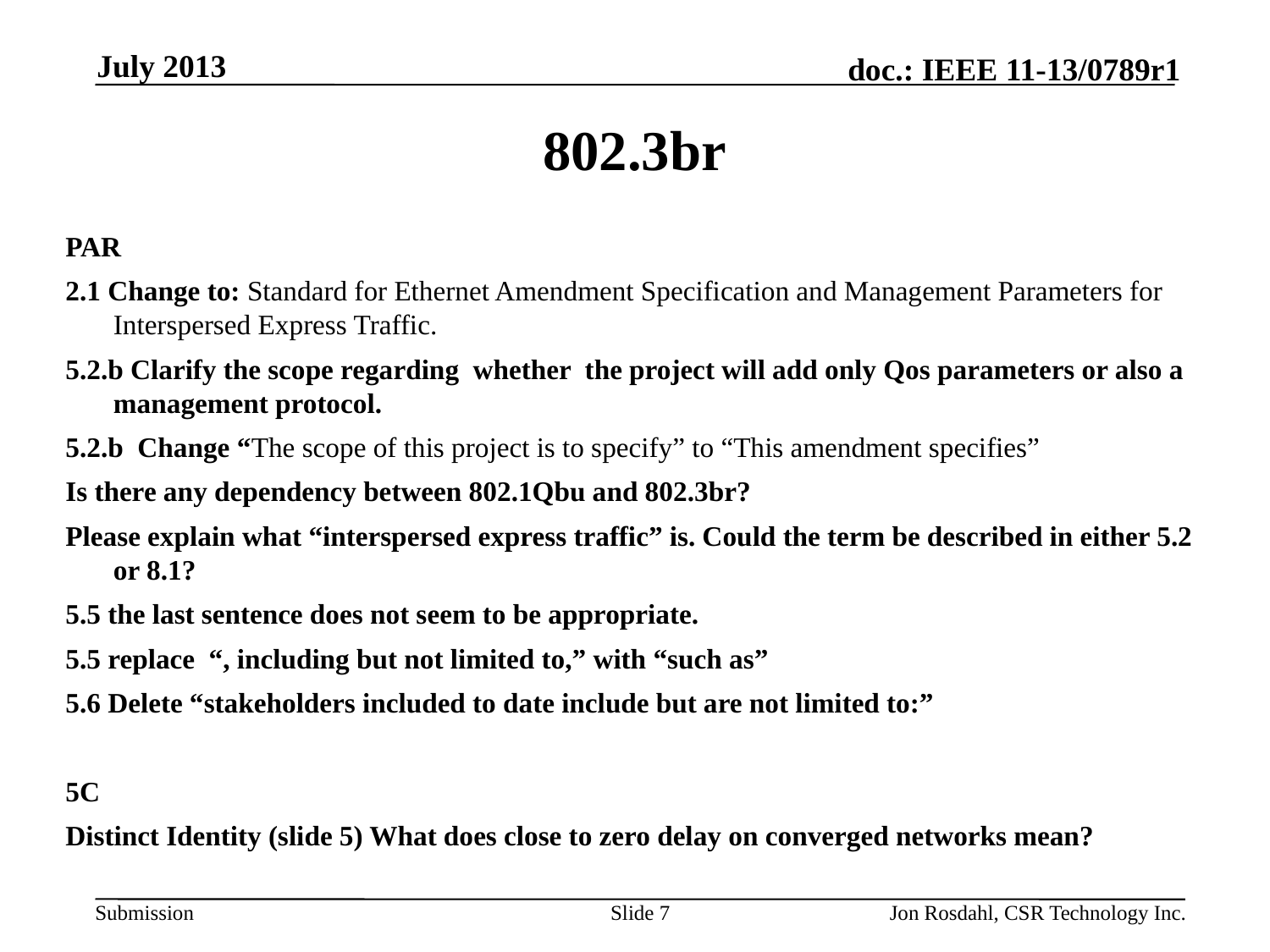

July 2013
# 802.3br
PAR
2.1 Change to: Standard for Ethernet Amendment Specification and Management Parameters for Interspersed Express Traffic.
5.2.b Clarify the scope regarding  whether  the project will add only Qos parameters or also a management protocol.
5.2.b  Change “The scope of this project is to specify” to “This amendment specifies”
Is there any dependency between 802.1Qbu and 802.3br?
Please explain what “interspersed express traffic” is. Could the term be described in either 5.2 or 8.1?
5.5 the last sentence does not seem to be appropriate.
5.5 replace  “, including but not limited to,” with “such as”
5.6 Delete “stakeholders included to date include but are not limited to:”

5C
Distinct Identity (slide 5) What does close to zero delay on converged networks mean?
Slide 7
Jon Rosdahl, CSR Technology Inc.